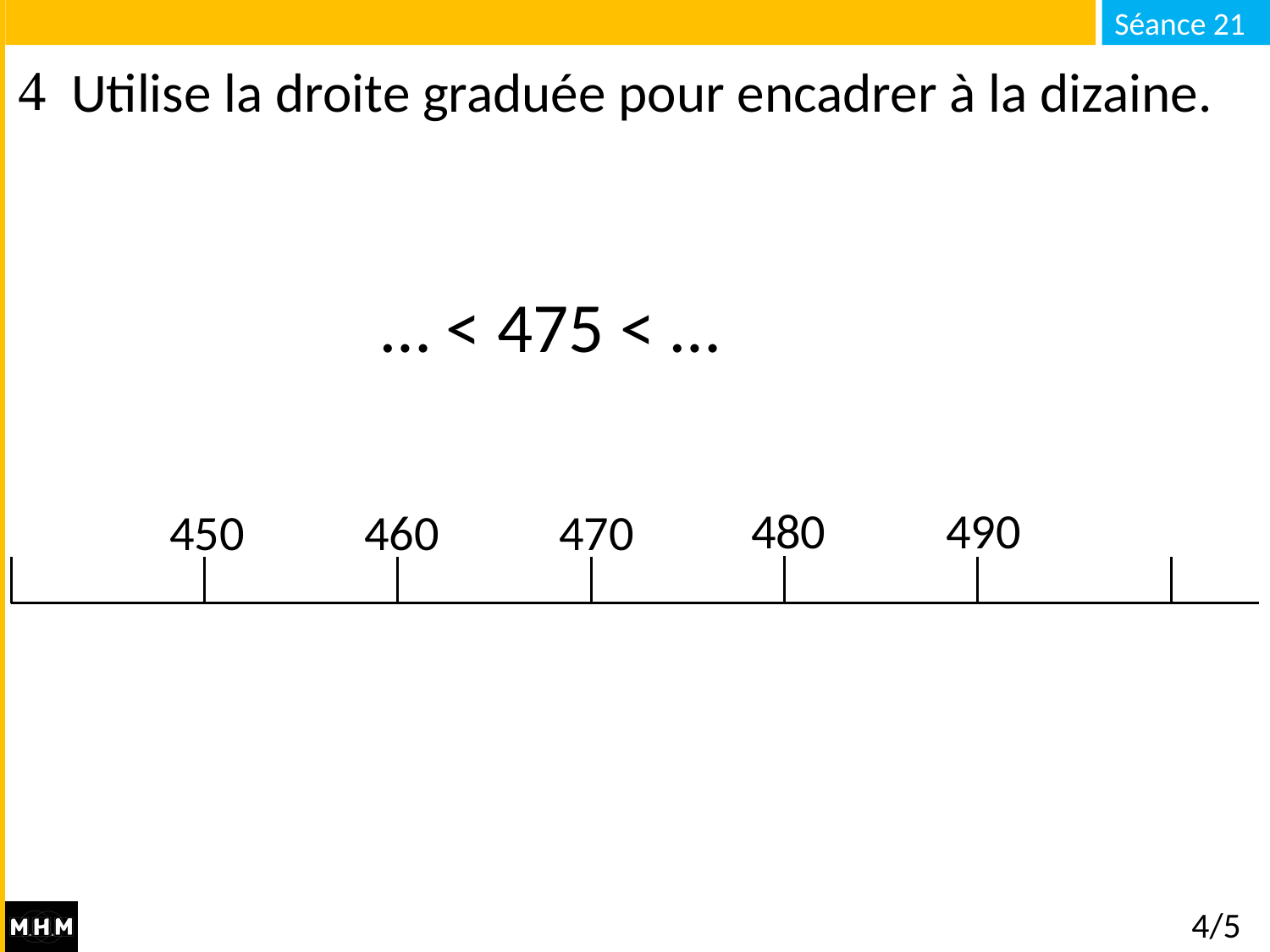

# Utilise la droite graduée pour encadrer à la dizaine.
… < 475 < …
480
490
450
460
470
4/5